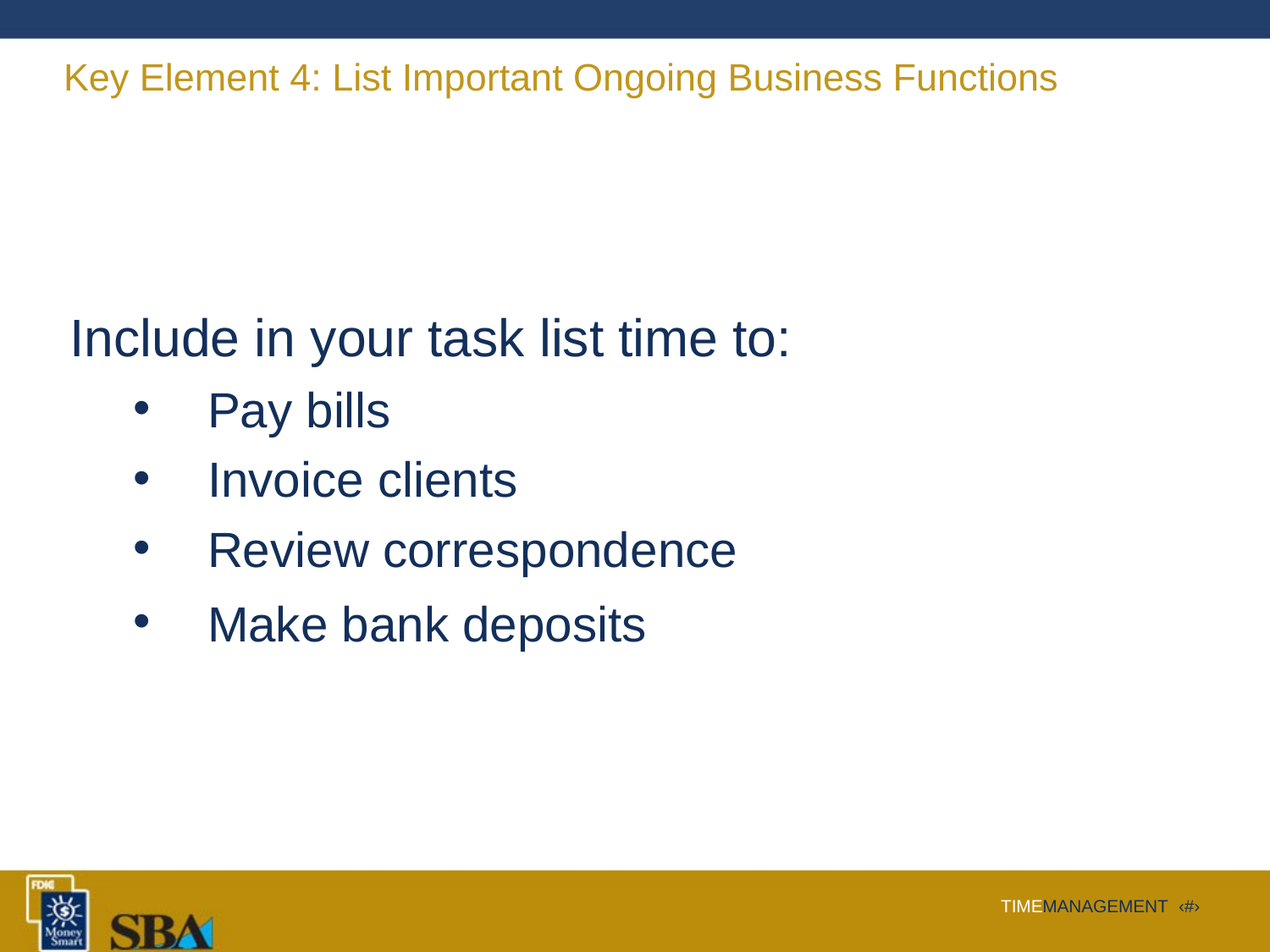

# Key Element 4: List Important Ongoing Business Functions

Include in your task list time to:
Pay bills
Invoice clients
Review correspondence
Make bank deposits